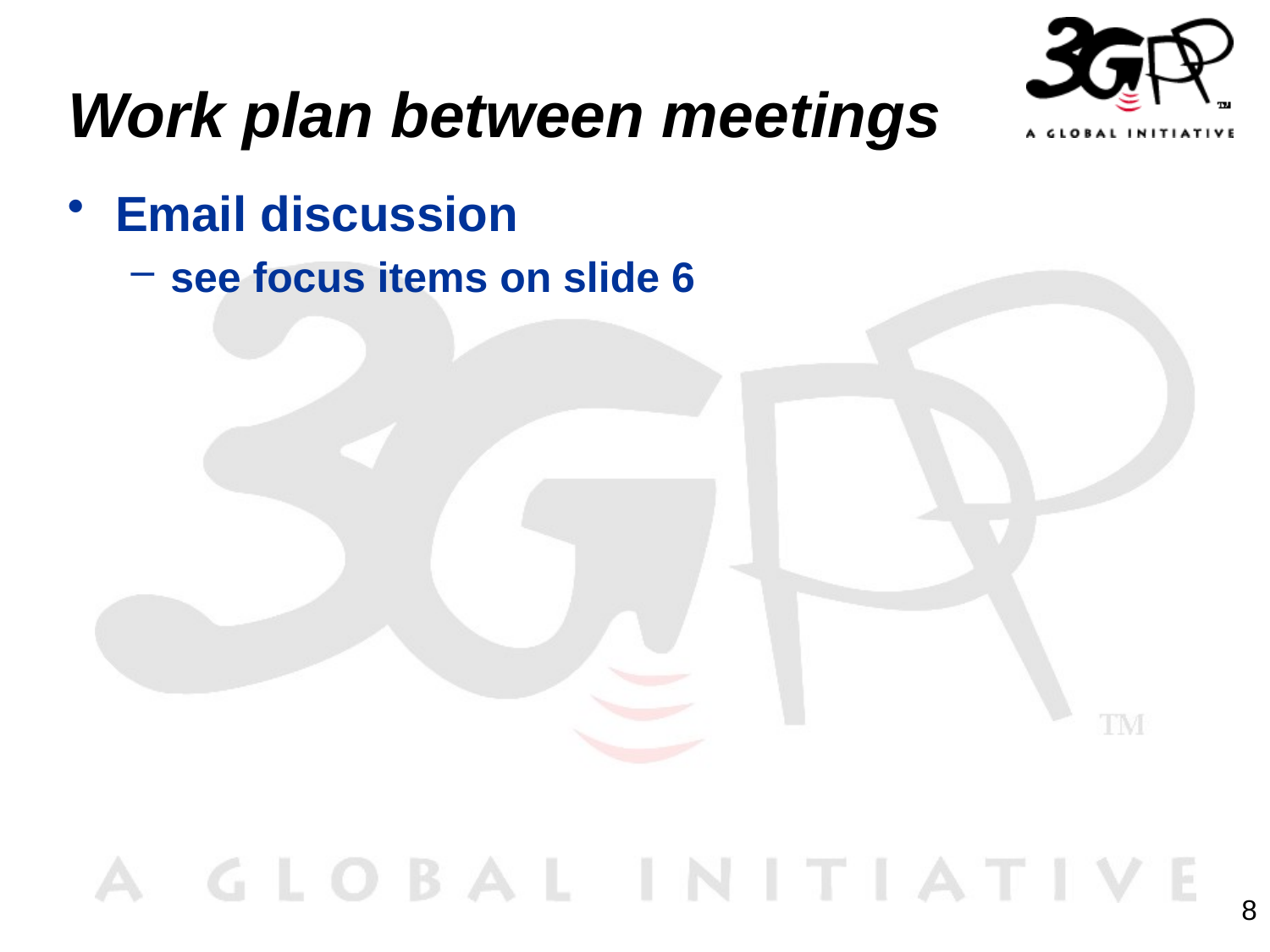

# Work plan between meetings
Email discussion
see focus items on slide 6
8